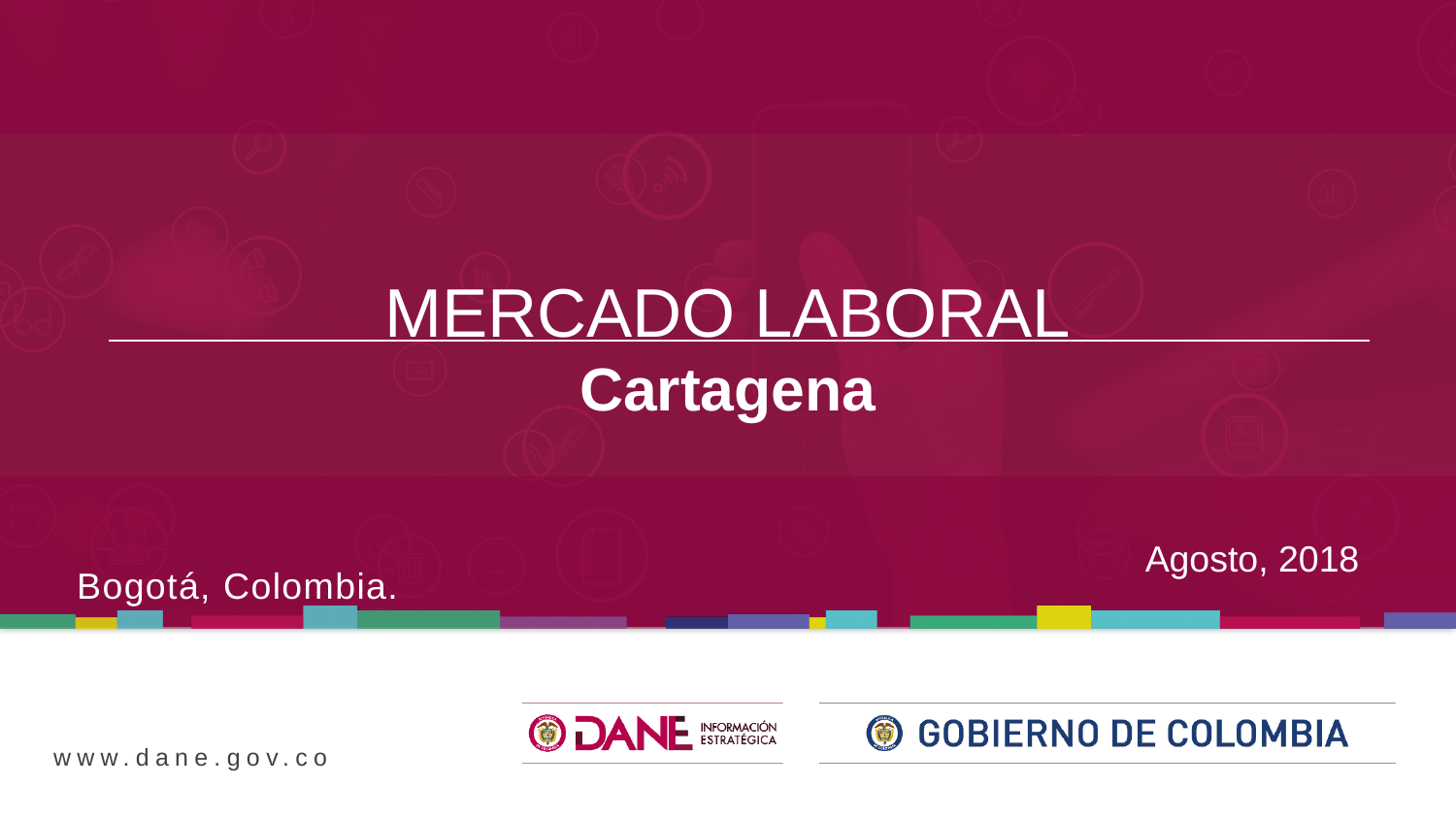

MERCADO LABORAL
Cartagena
Agosto, 2018
Bogotá, Colombia.